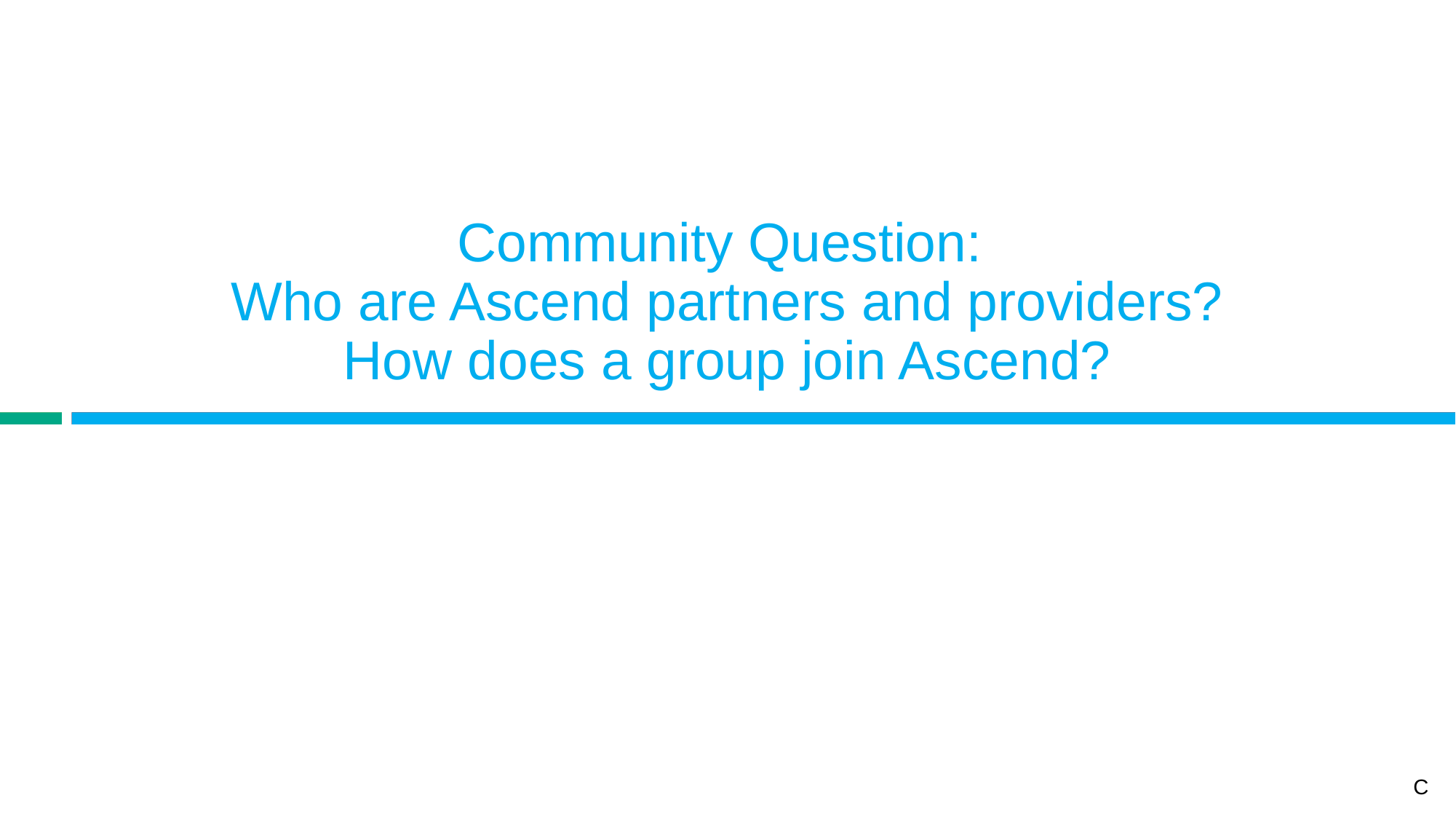

# Community Question:
Who are Ascend partners and providers?
How does a group join Ascend?
C